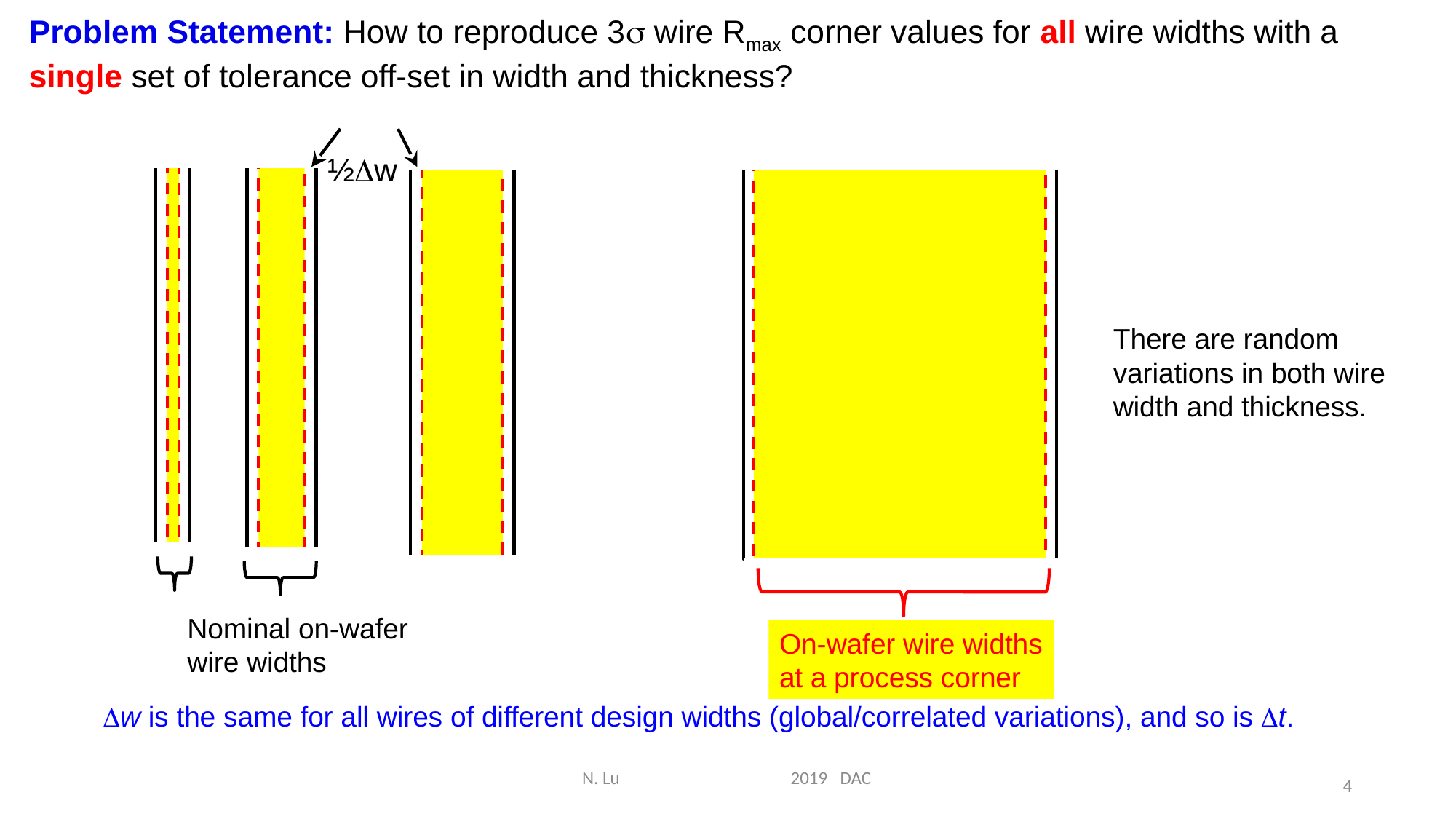

Problem Statement: How to reproduce 3σ wire Rmax corner values for all wire widths with a single set of tolerance off-set in width and thickness?
½Δw

Nominal on-wafer
wire widths

On-wafer wire widths
at a process corner
There are random variations in both wire width and thickness.

Δw is the same for all wires of different design widths (global/correlated variations), and so is Δt.
N. Lu                                         2019   DAC
4